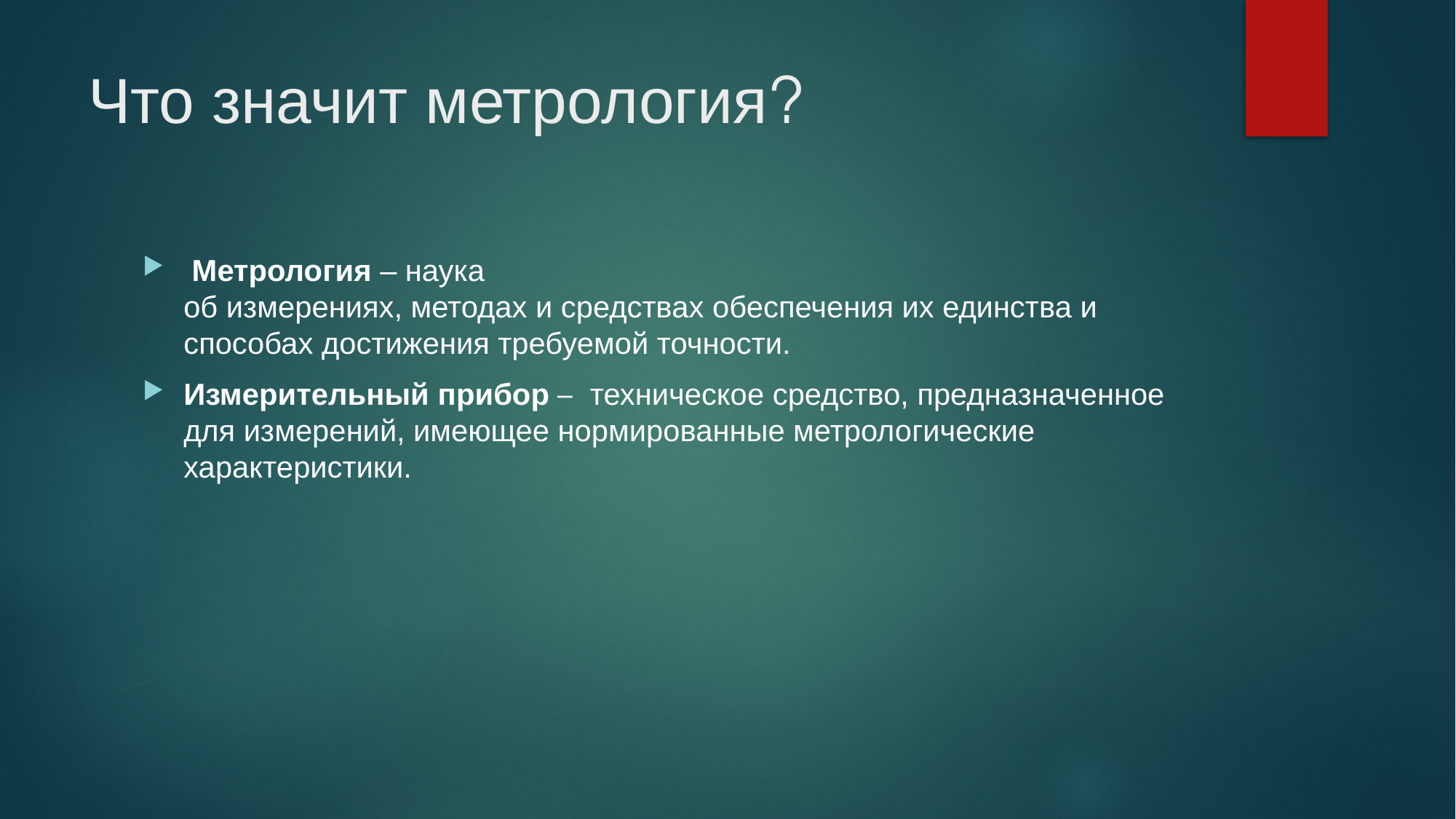

# Что значит метрология?
 Метрология – наука об измерениях, методах и средствах обеспечения их единства и способах достижения требуемой точности.
Измерительный прибор –  техническое средство, предназначенное для измерений, имеющее нормированные метрологические  характеристики.